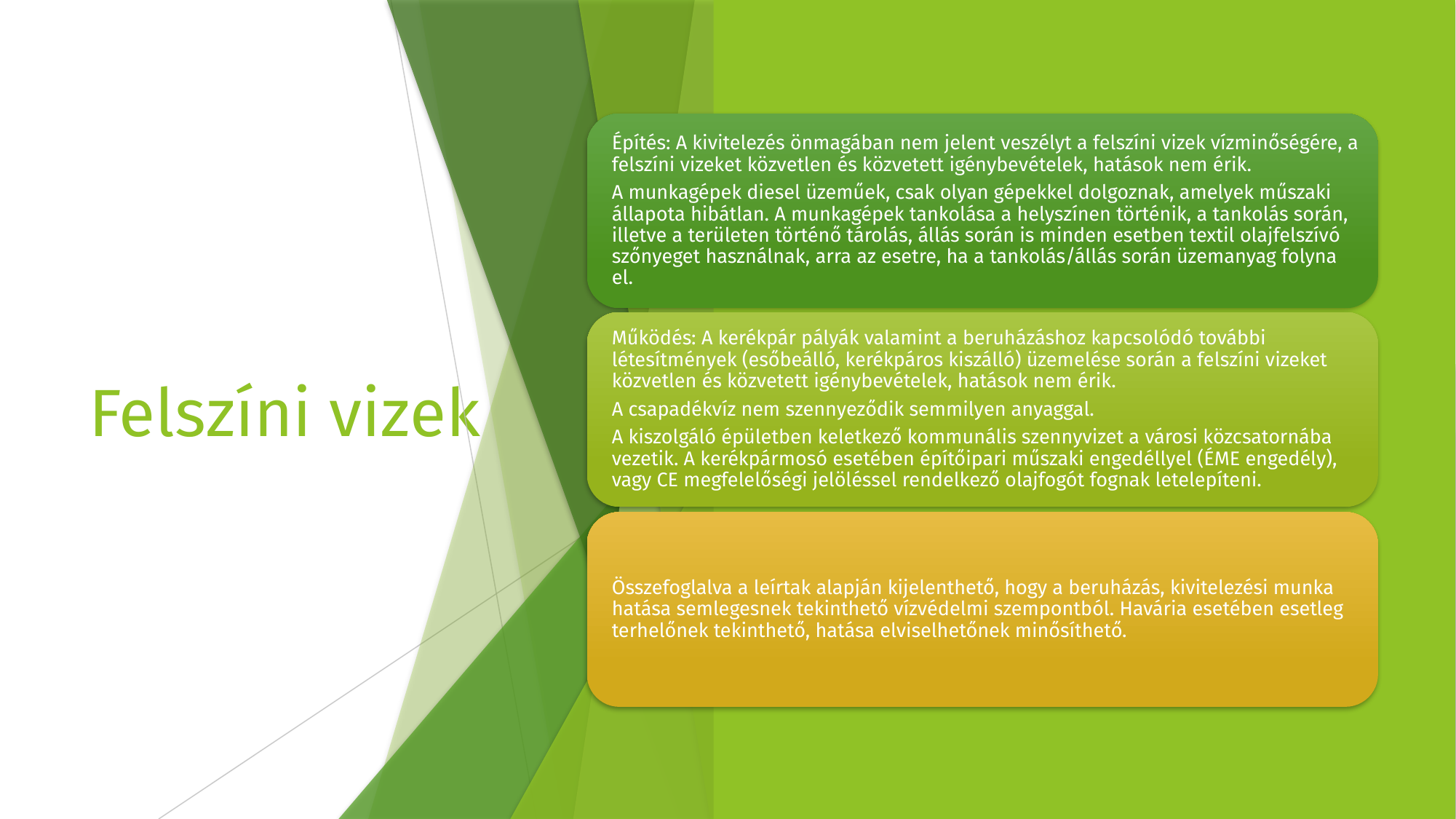

Építés: A kivitelezés önmagában nem jelent veszélyt a felszíni vizek vízminőségére, a felszíni vizeket közvetlen és közvetett igénybevételek, hatások nem érik.
A munkagépek diesel üzeműek, csak olyan gépekkel dolgoznak, amelyek műszaki állapota hibátlan. A munkagépek tankolása a helyszínen történik, a tankolás során, illetve a területen történő tárolás, állás során is minden esetben textil olajfelszívó szőnyeget használnak, arra az esetre, ha a tankolás/állás során üzemanyag folyna el.
Működés: A kerékpár pályák valamint a beruházáshoz kapcsolódó további létesítmények (esőbeálló, kerékpáros kiszálló) üzemelése során a felszíni vizeket közvetlen és közvetett igénybevételek, hatások nem érik.
A csapadékvíz nem szennyeződik semmilyen anyaggal.
A kiszolgáló épületben keletkező kommunális szennyvizet a városi közcsatornába vezetik. A kerékpármosó esetében építőipari műszaki engedéllyel (ÉME engedély), vagy CE megfelelőségi jelöléssel rendelkező olajfogót fognak letelepíteni.
Összefoglalva a leírtak alapján kijelenthető, hogy a beruházás, kivitelezési munka hatása semlegesnek tekinthető vízvédelmi szempontból. Havária esetében esetleg terhelőnek tekinthető, hatása elviselhetőnek minősíthető.
# Felszíni vizek